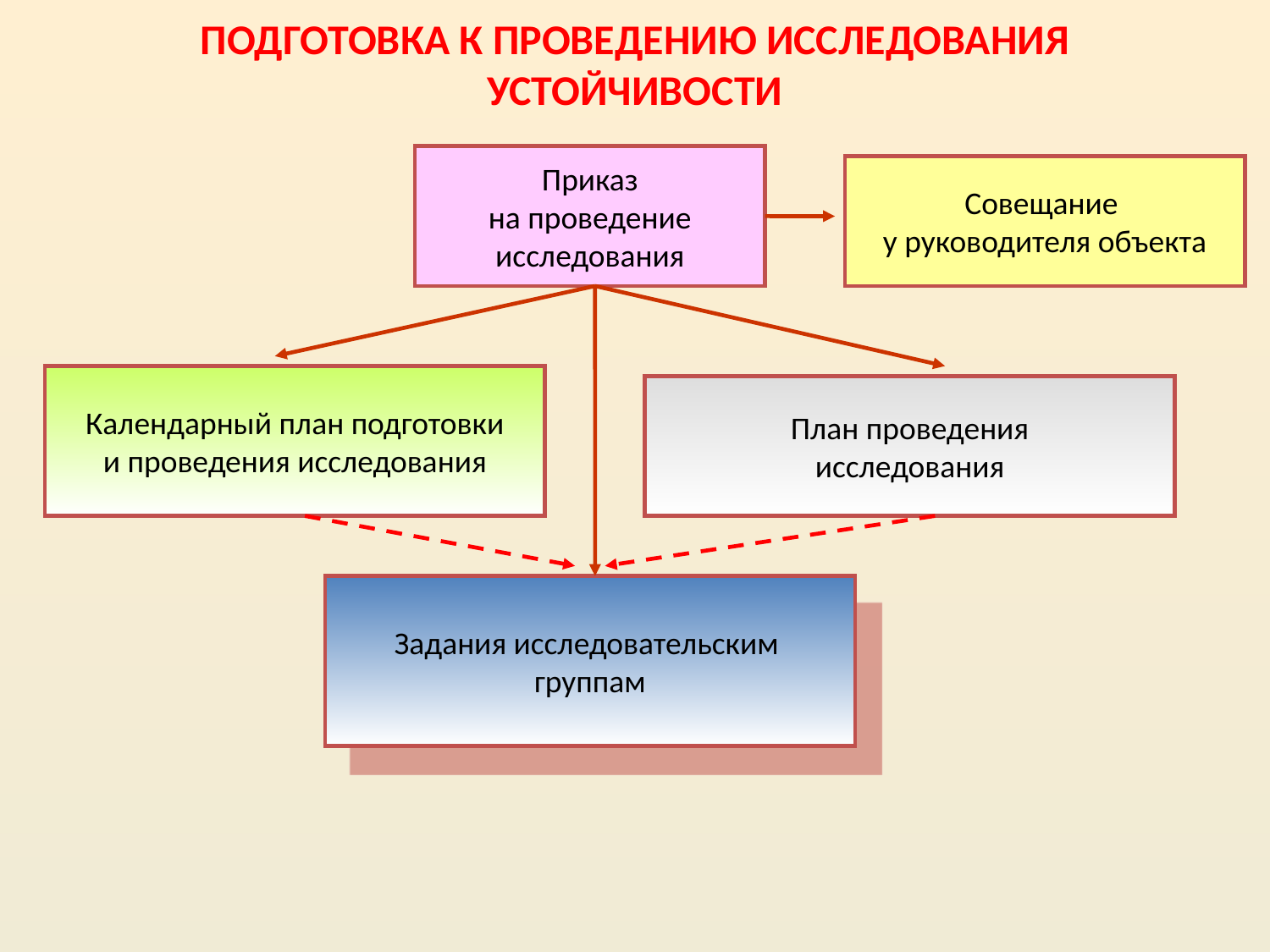

# ПОДГОТОВКА К ПРОВЕДЕНИЮ ИССЛЕДОВАНИЯ УСТОЙЧИВОСТИ

Приказ
на проведение
исследования
Совещание
у руководителя объекта

Календарный план подготовки
и проведения исследования
План проведения
исследования

Задания исследовательским
группам